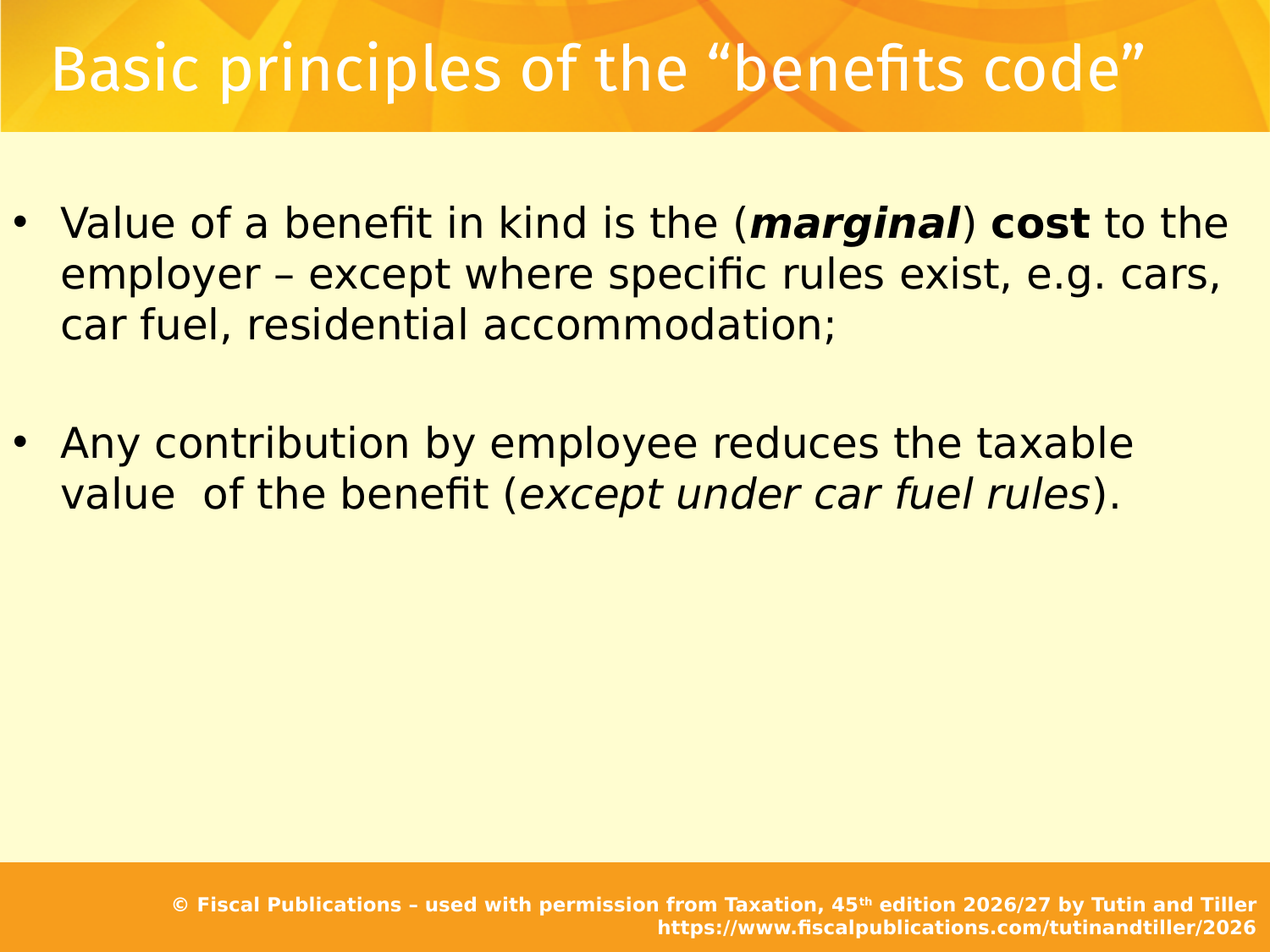

# Basic principles of the “benefits code”

Value of a benefit in kind is the (marginal) cost to the employer – except where specific rules exist, e.g. cars, car fuel, residential accommodation;

Any contribution by employee reduces the taxable value  of the benefit (except under car fuel rules).